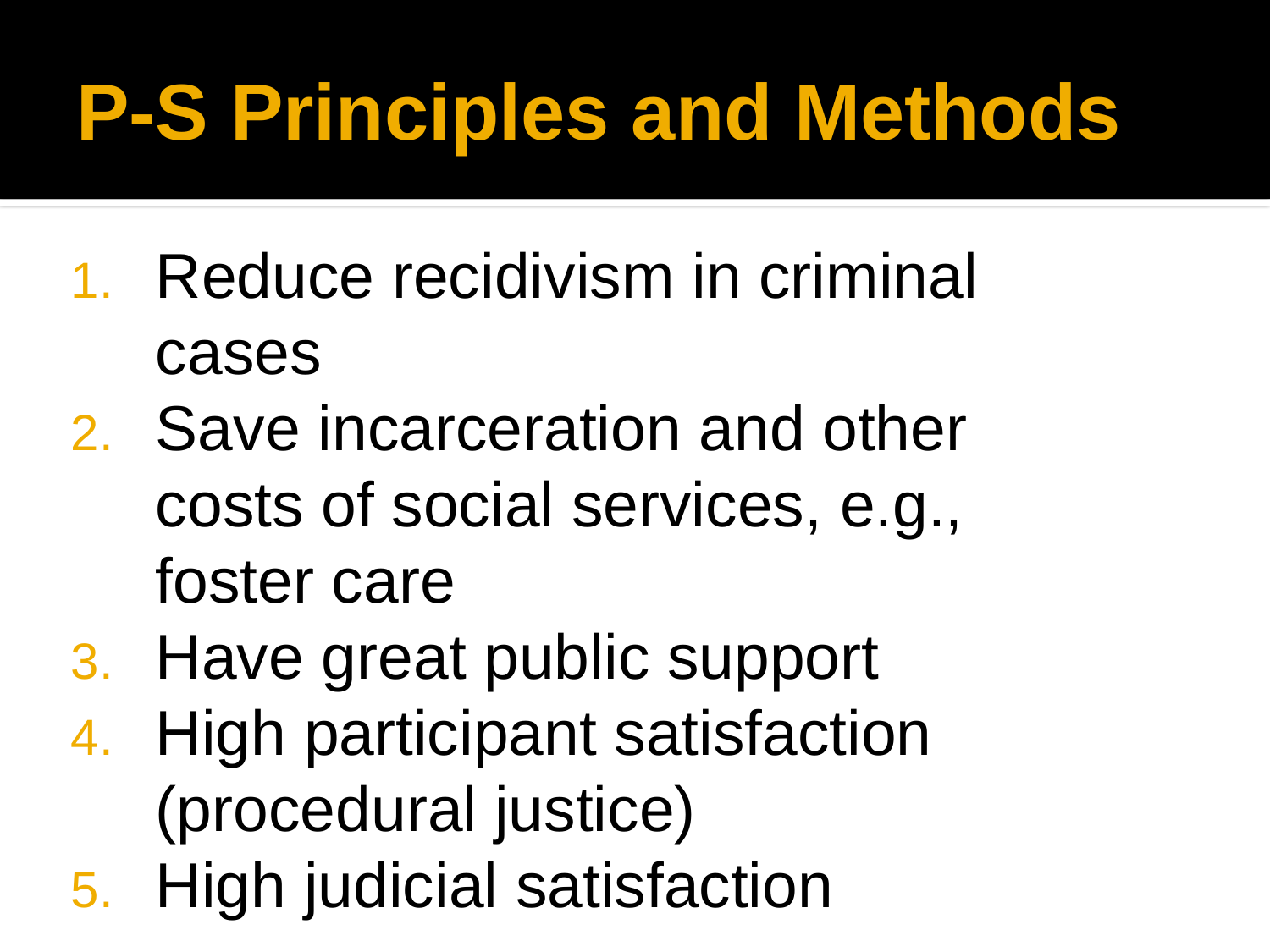

# P-S Principles and Methods
Reduce recidivism in criminal cases
Save incarceration and other costs of social services, e.g., foster care
Have great public support
High participant satisfaction (procedural justice)
High judicial satisfaction